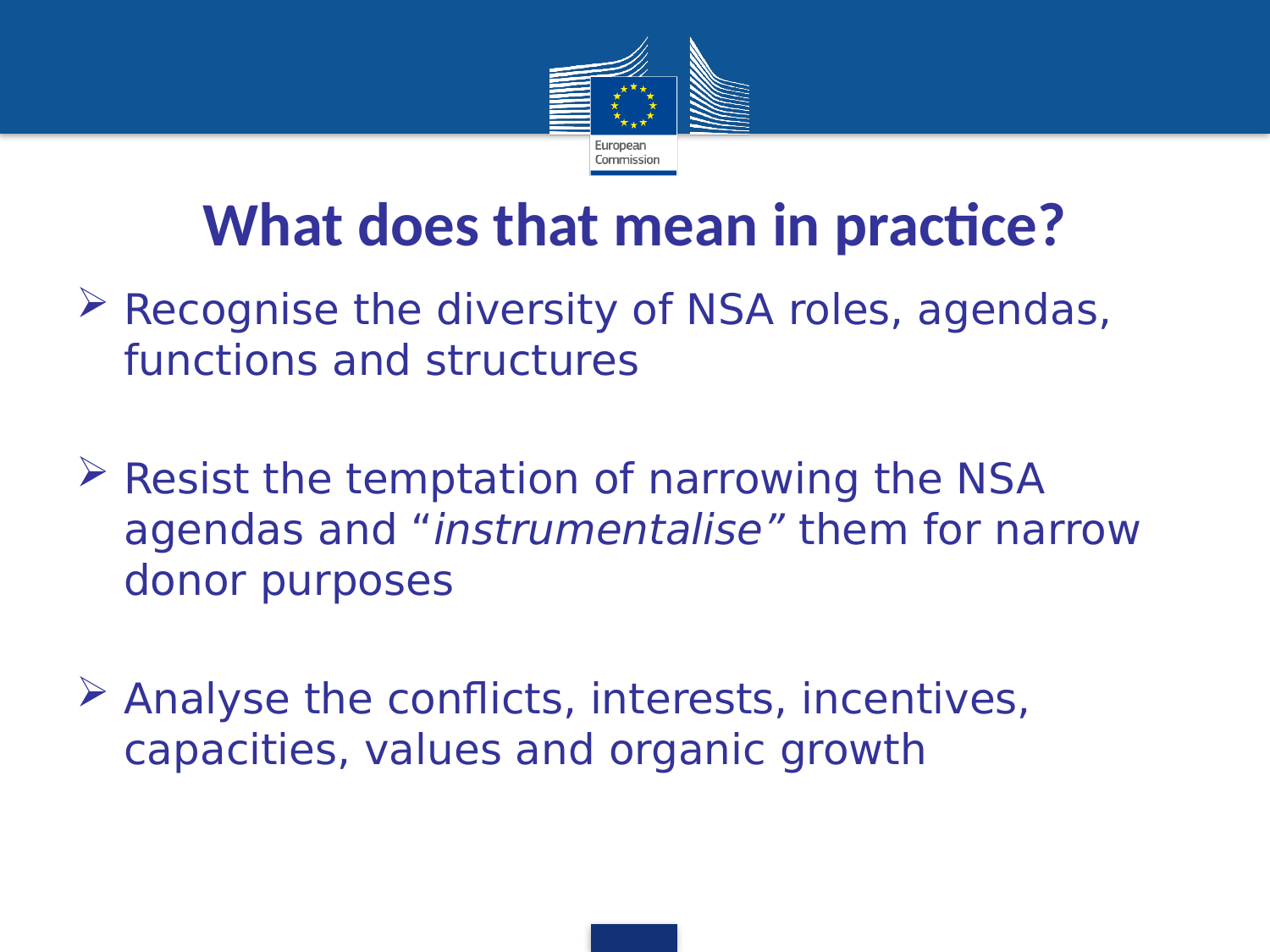

# What does that mean in practice?
Recognise the diversity of NSA roles, agendas, functions and structures

Resist the temptation of narrowing the NSA agendas and “instrumentalise” them for narrow donor purposes

Analyse the conflicts, interests, incentives, capacities, values and organic growth